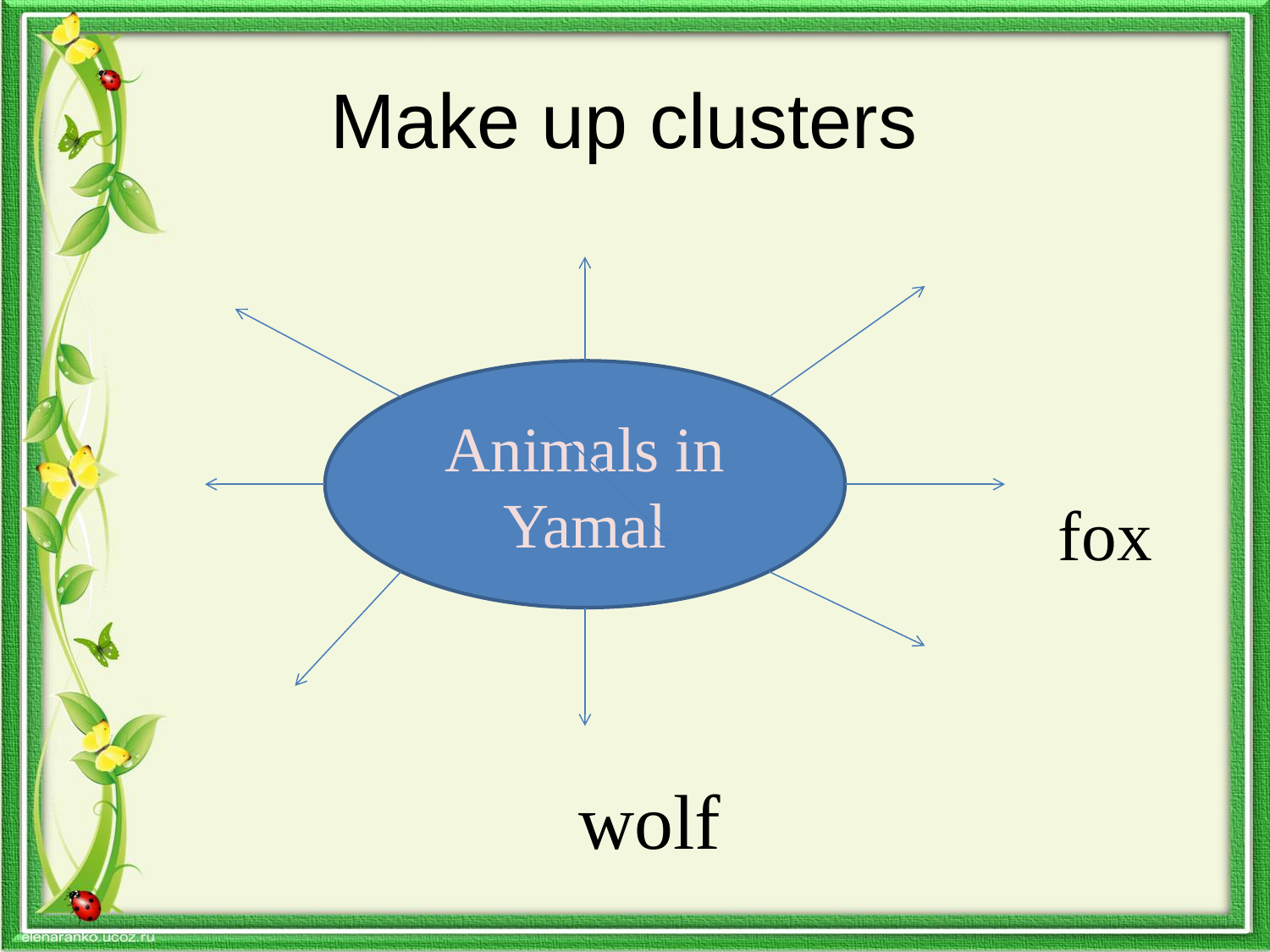

# Make up clusters
Animals in Yamal
fox
wolf